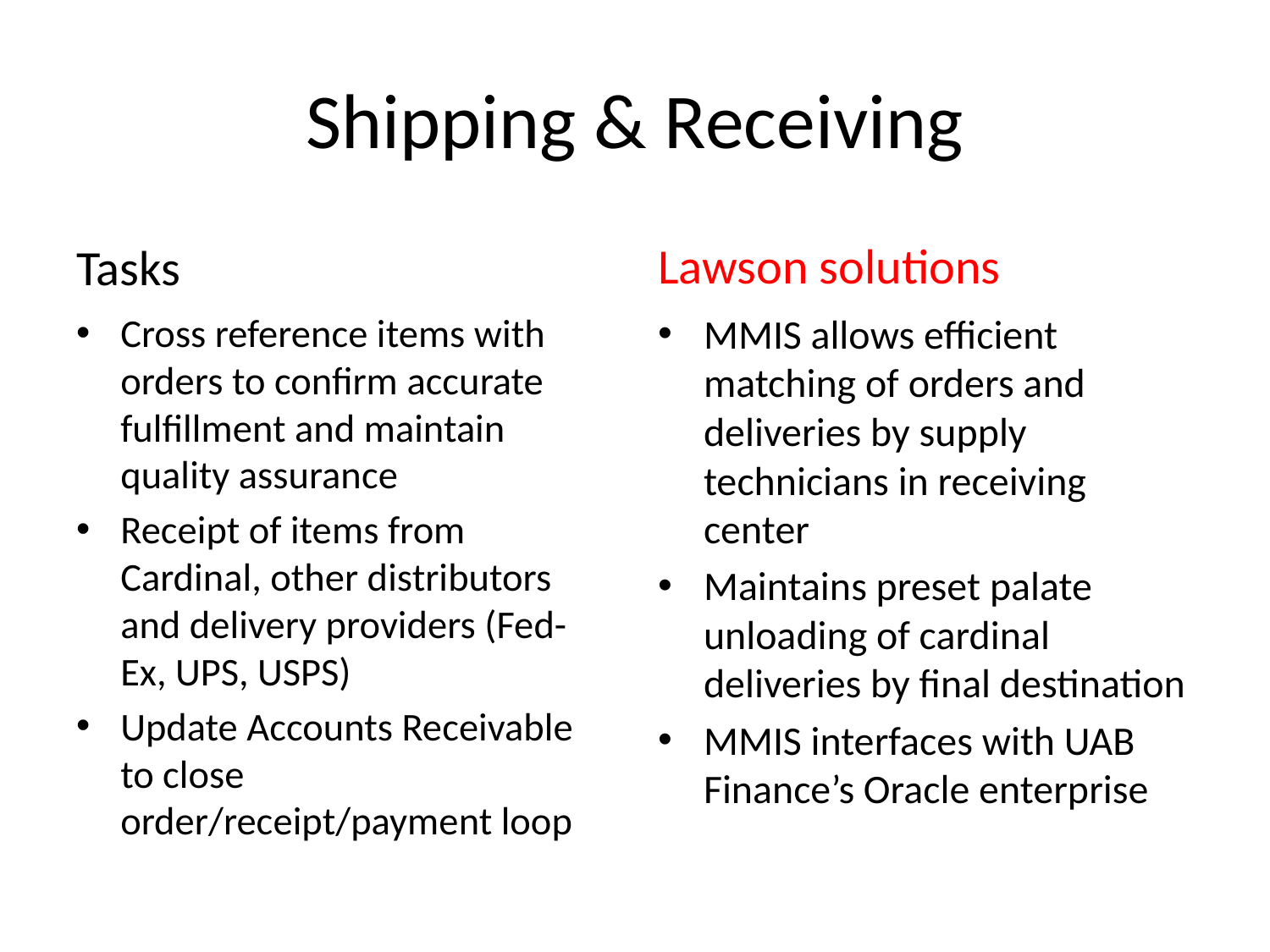

# Shipping & Receiving
Lawson solutions
Tasks
Cross reference items with orders to confirm accurate fulfillment and maintain quality assurance
Receipt of items from Cardinal, other distributors and delivery providers (Fed-Ex, UPS, USPS)
Update Accounts Receivable  to close order/receipt/payment loop
MMIS allows efficient matching of orders and deliveries by supply technicians in receiving center
Maintains preset palate unloading of cardinal deliveries by final destination
MMIS interfaces with UAB Finance’s Oracle enterprise